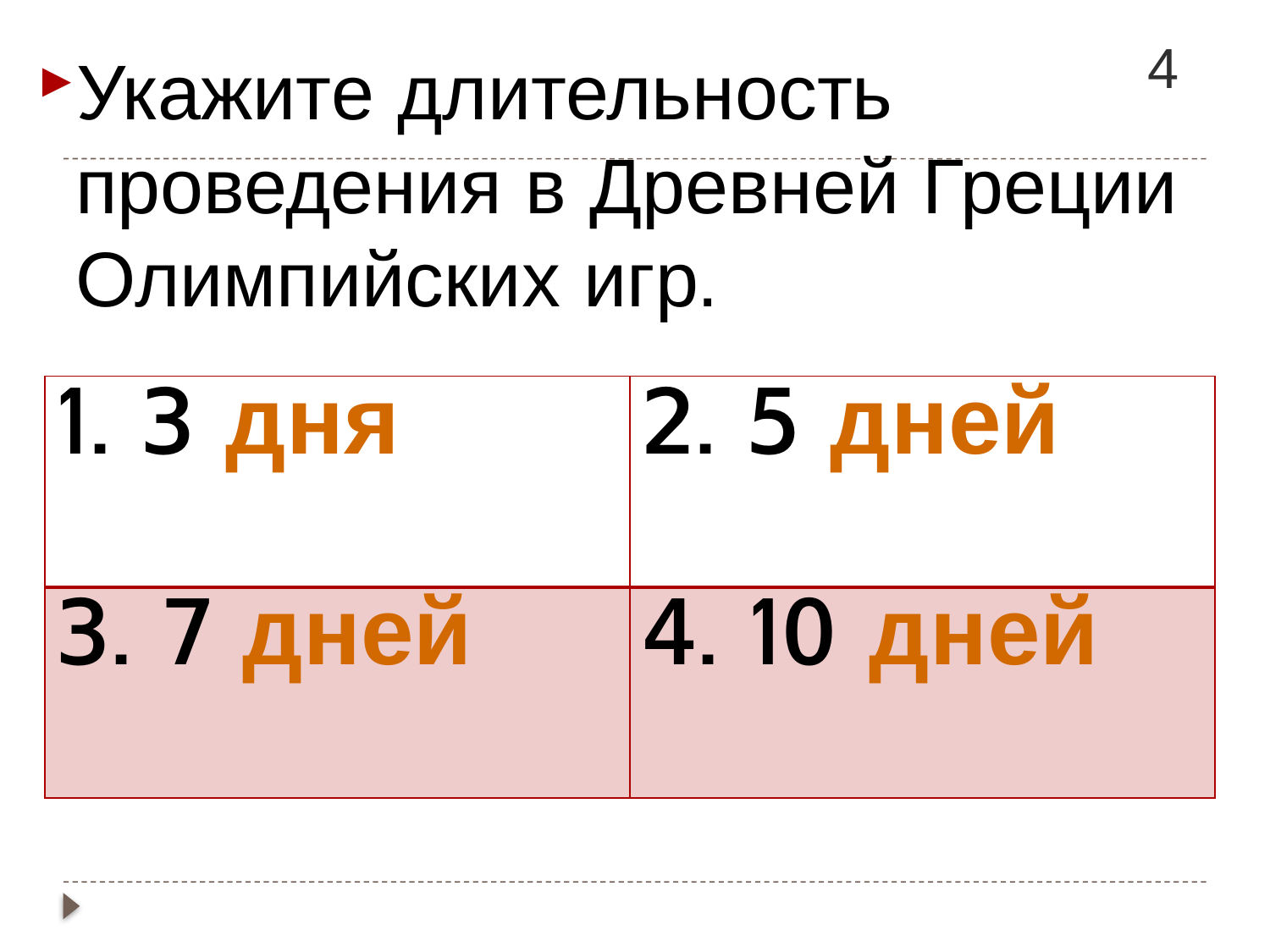

# 4
Укажите длительность проведения в Древней Греции Олимпийских игр.
| 1. 3 дня | 2. 5 дней |
| --- | --- |
| 3. 7 дней | 4. 10 дней |